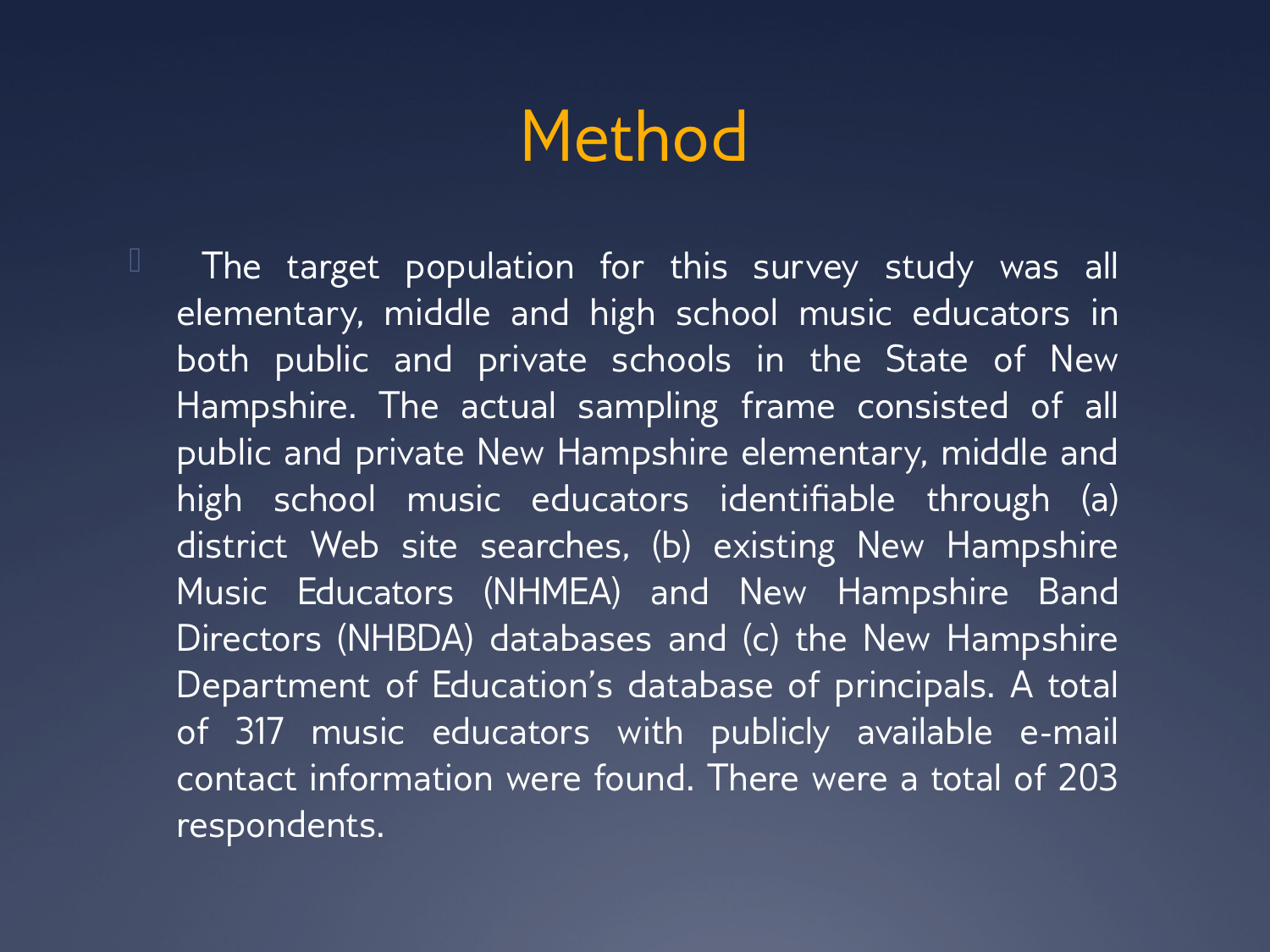

# Method
 The target population for this survey study was all elementary, middle and high school music educators in both public and private schools in the State of New Hampshire. The actual sampling frame consisted of all public and private New Hampshire elementary, middle and high school music educators identifiable through (a) district Web site searches, (b) existing New Hampshire Music Educators (NHMEA) and New Hampshire Band Directors (NHBDA) databases and (c) the New Hampshire Department of Education’s database of principals. A total of 317 music educators with publicly available e-mail contact information were found. There were a total of 203 respondents.